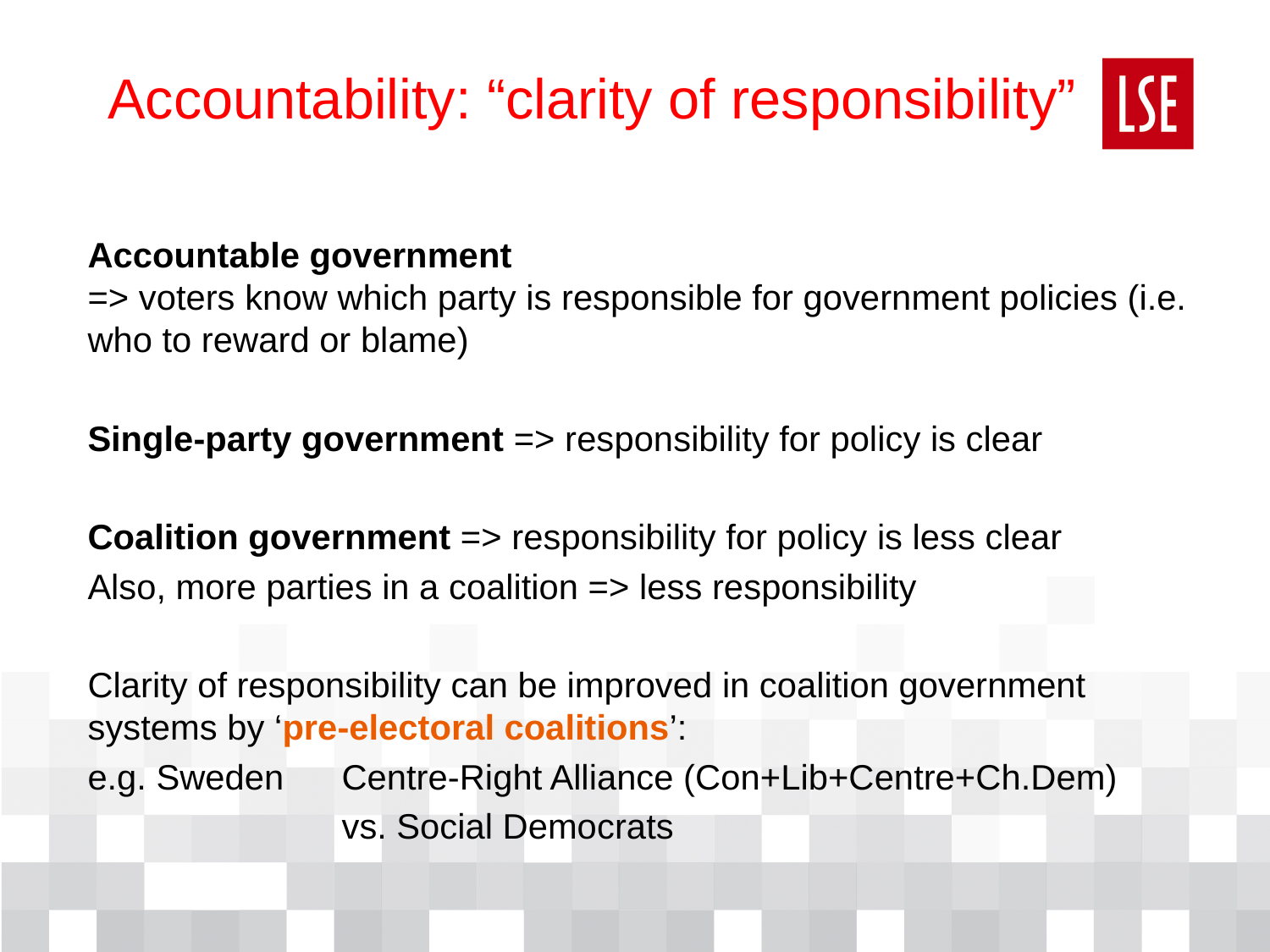

# Accountability: “clarity of responsibility”
Accountable government
=> voters know which party is responsible for government policies (i.e. who to reward or blame)

Single-party government => responsibility for policy is clear

Coalition government => responsibility for policy is less clear
Also, more parties in a coalition => less responsibility

Clarity of responsibility can be improved in coalition government systems by ‘pre-electoral coalitions’:
e.g. Sweden	Centre-Right Alliance (Con+Lib+Centre+Ch.Dem)
		vs. Social Democrats